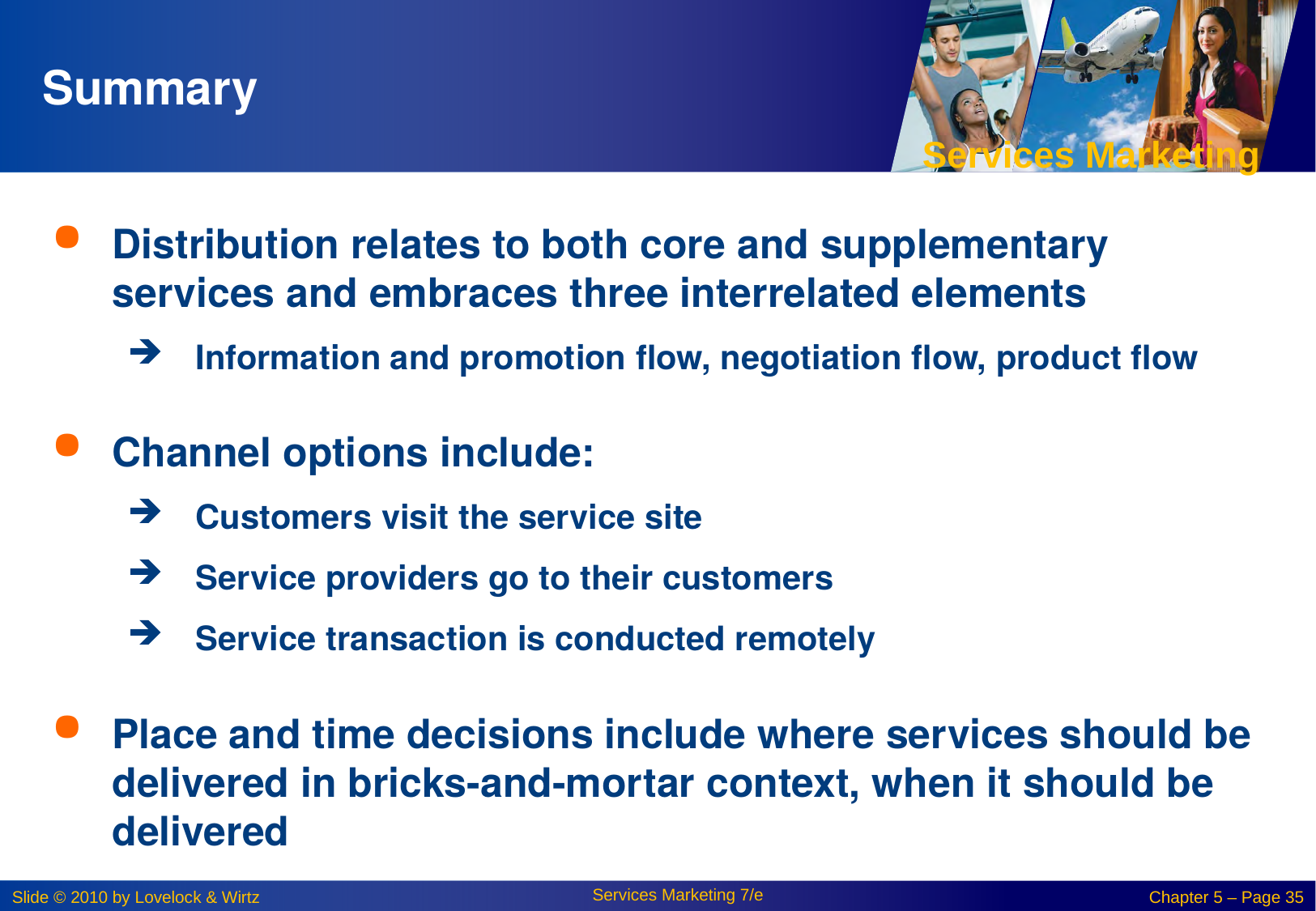

# Summary
Distribution relates to both core and supplementary services and embraces three interrelated elements
Information and promotion flow, negotiation flow, product flow
Channel options include:
Customers visit the service site
Service providers go to their customers
Service transaction is conducted remotely
Place and time decisions include where services should be delivered in bricks-and-mortar context, when it should be delivered